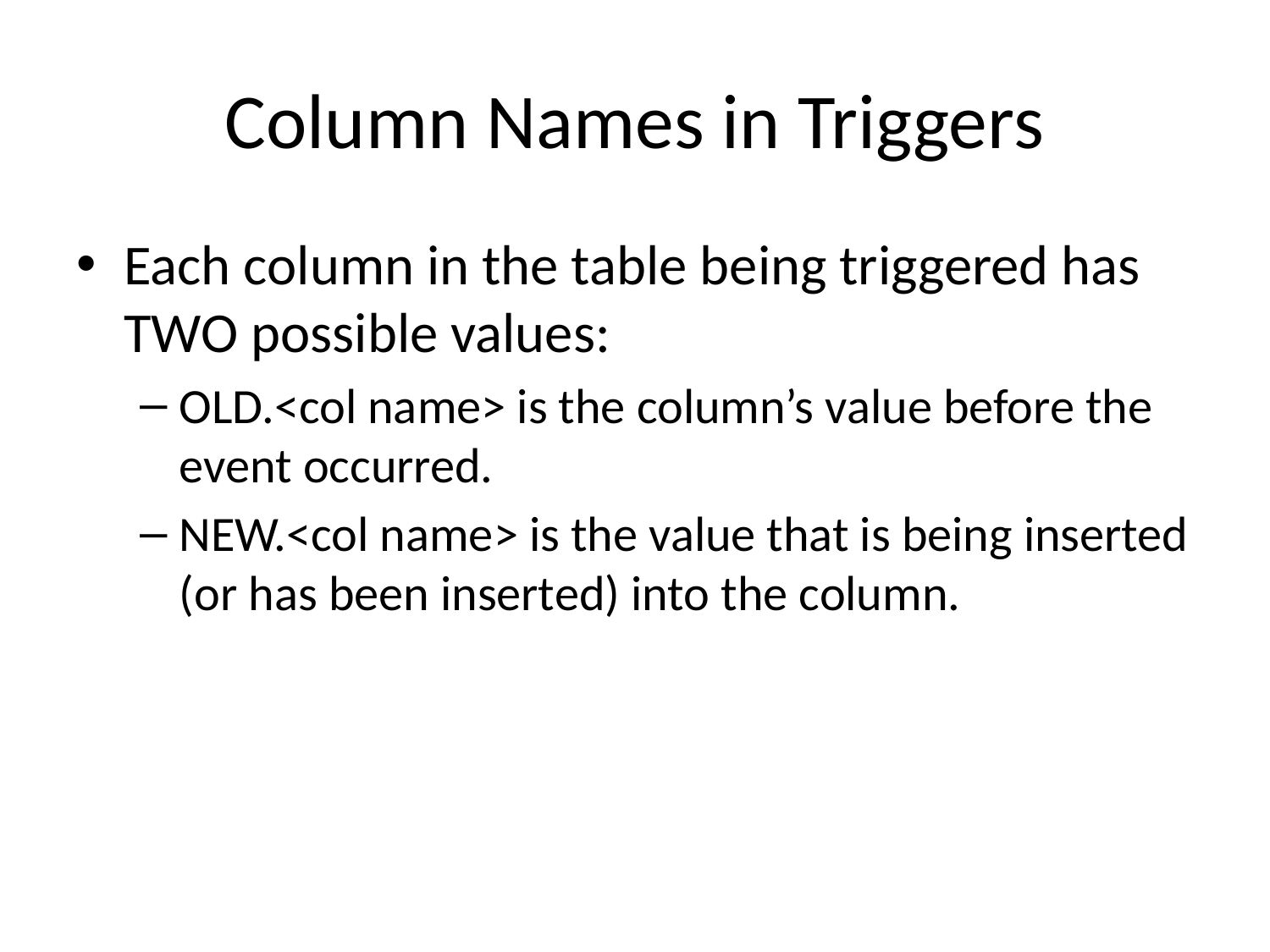

# Column Names in Triggers
Each column in the table being triggered has TWO possible values:
OLD.<col name> is the column’s value before the event occurred.
NEW.<col name> is the value that is being inserted (or has been inserted) into the column.